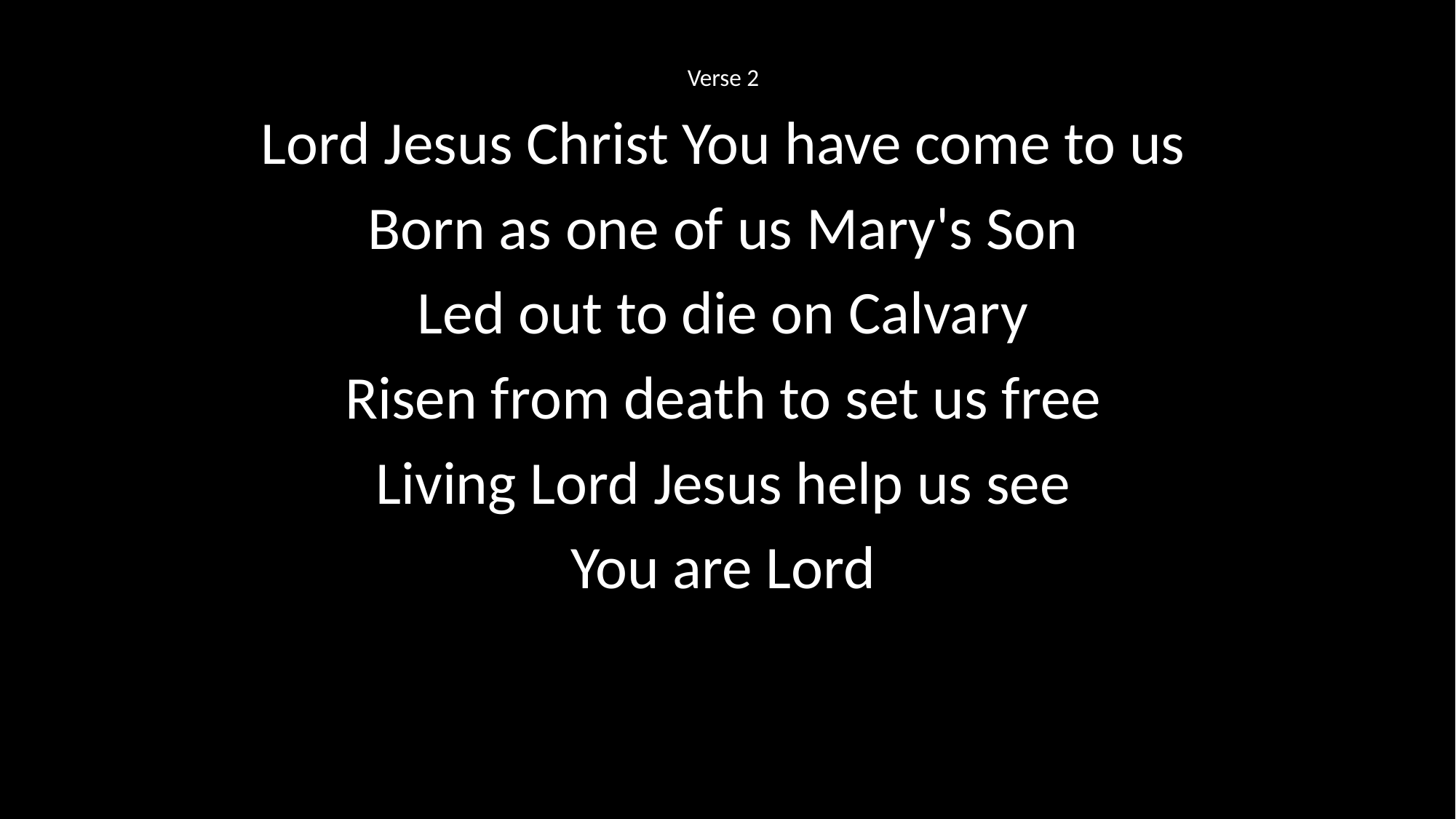

Verse 2
Lord Jesus Christ You have come to us
Born as one of us Mary's Son
Led out to die on Calvary
Risen from death to set us free
Living Lord Jesus help us see
You are Lord